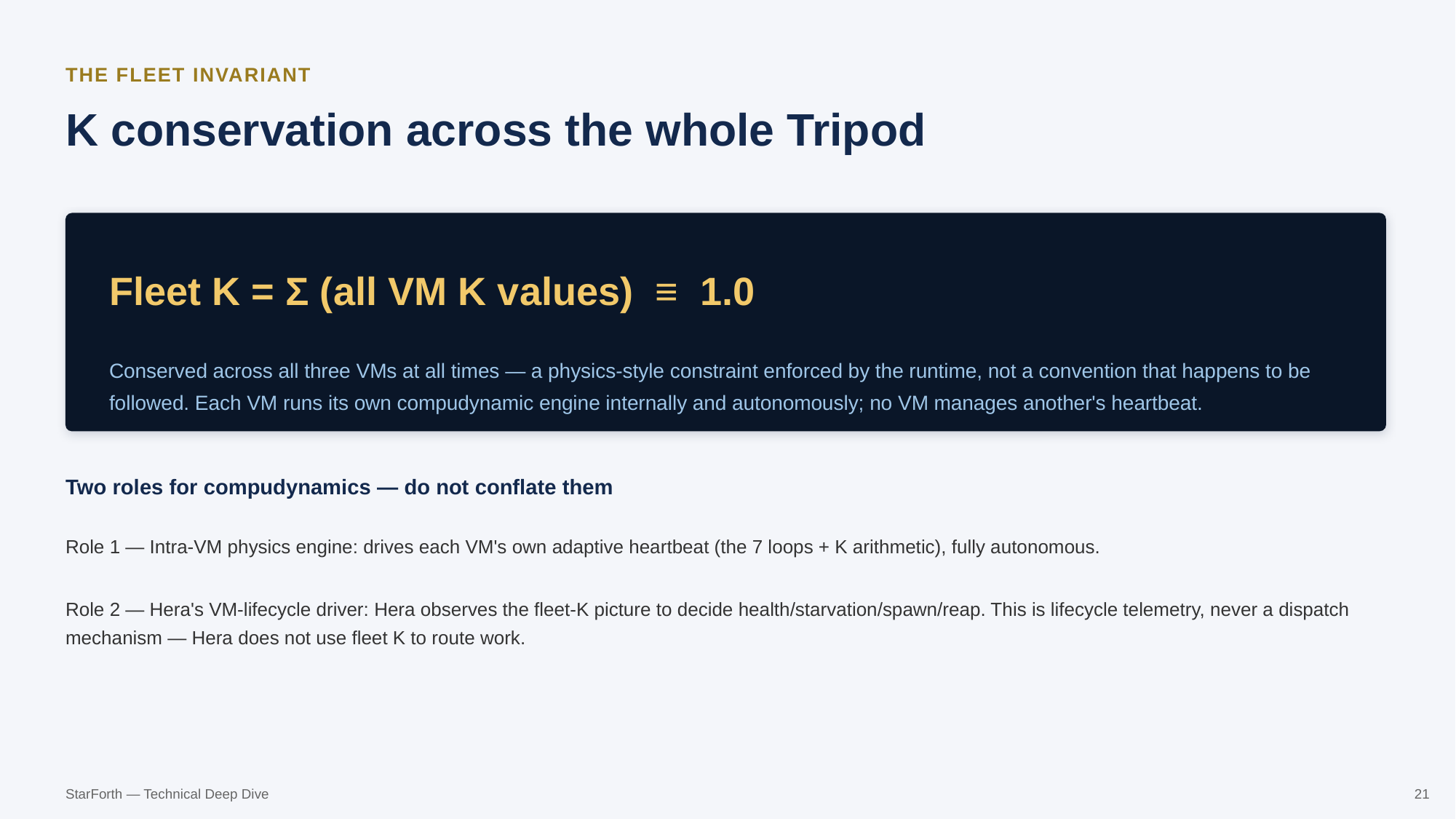

THE FLEET INVARIANT
K conservation across the whole Tripod

Fleet K = Σ (all VM K values)  ≡  1.0
Conserved across all three VMs at all times — a physics-style constraint enforced by the runtime, not a convention that happens to be followed. Each VM runs its own compudynamic engine internally and autonomously; no VM manages another's heartbeat.
Two roles for compudynamics — do not conflate them
Role 1 — Intra-VM physics engine: drives each VM's own adaptive heartbeat (the 7 loops + K arithmetic), fully autonomous.
Role 2 — Hera's VM-lifecycle driver: Hera observes the fleet-K picture to decide health/starvation/spawn/reap. This is lifecycle telemetry, never a dispatch mechanism — Hera does not use fleet K to route work.
StarForth — Technical Deep Dive
21